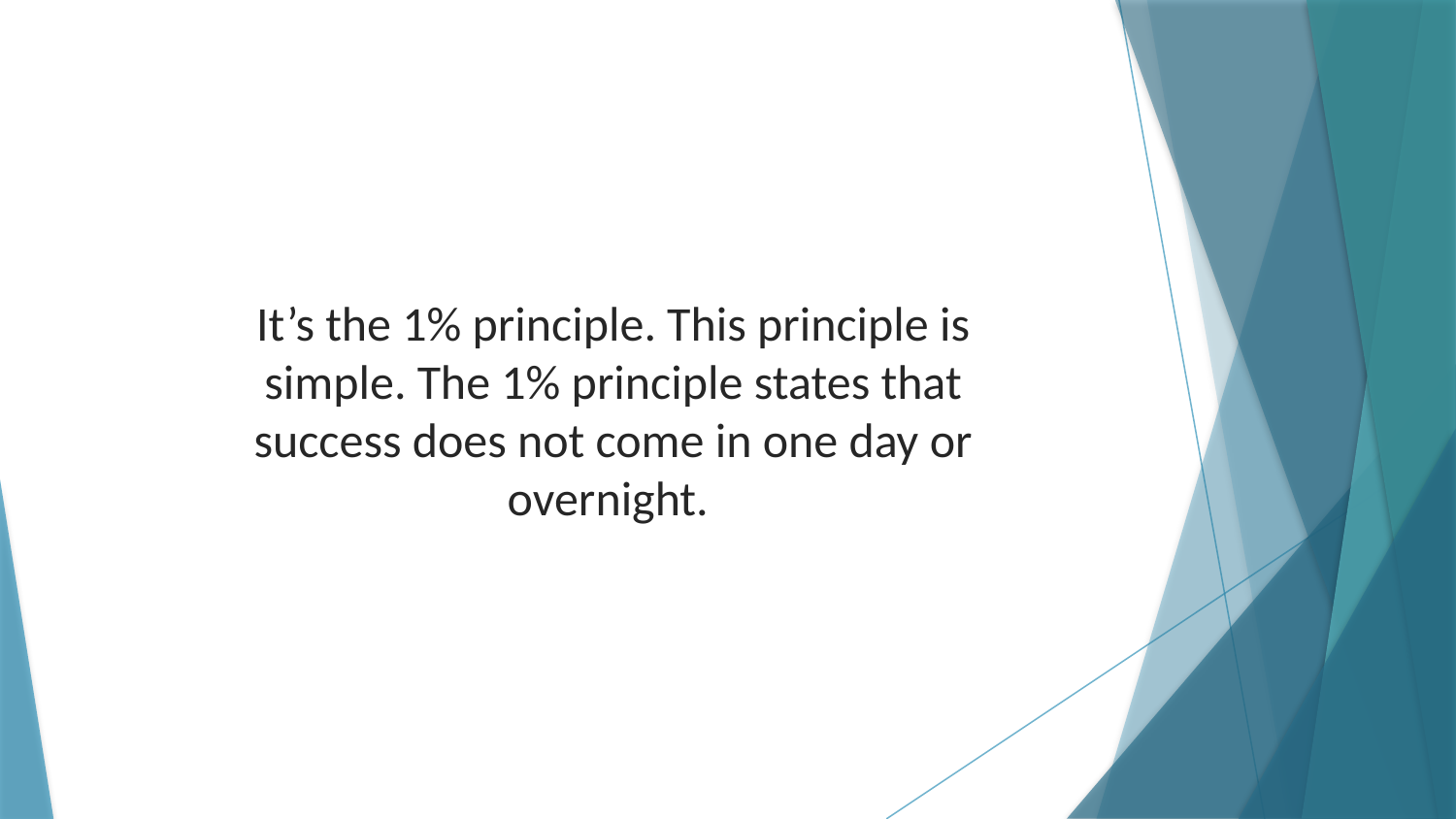

It’s the 1% principle. This principle is simple. The 1% principle states that success does not come in one day or overnight.